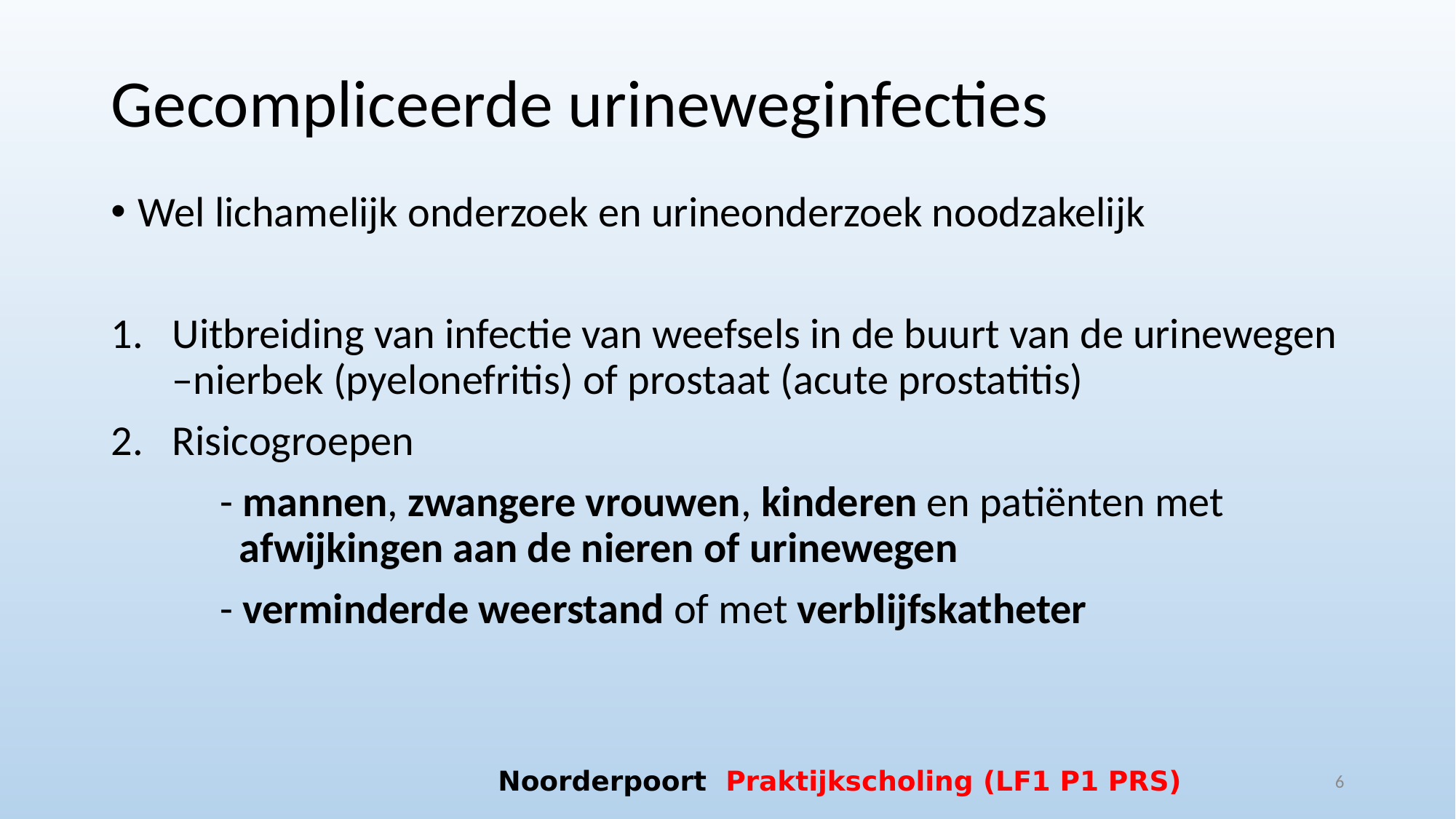

# Gecompliceerde urineweginfecties
Wel lichamelijk onderzoek en urineonderzoek noodzakelijk

Uitbreiding van infectie van weefsels in de buurt van de urinewegen –nierbek (pyelonefritis) of prostaat (acute prostatitis)
Risicogroepen
	- mannen, zwangere vrouwen, kinderen en patiënten met 	 	  afwijkingen aan de nieren of urinewegen
	- verminderde weerstand of met verblijfskatheter

Noorderpoort  Praktijkscholing (LF1 P1 PRS)
6